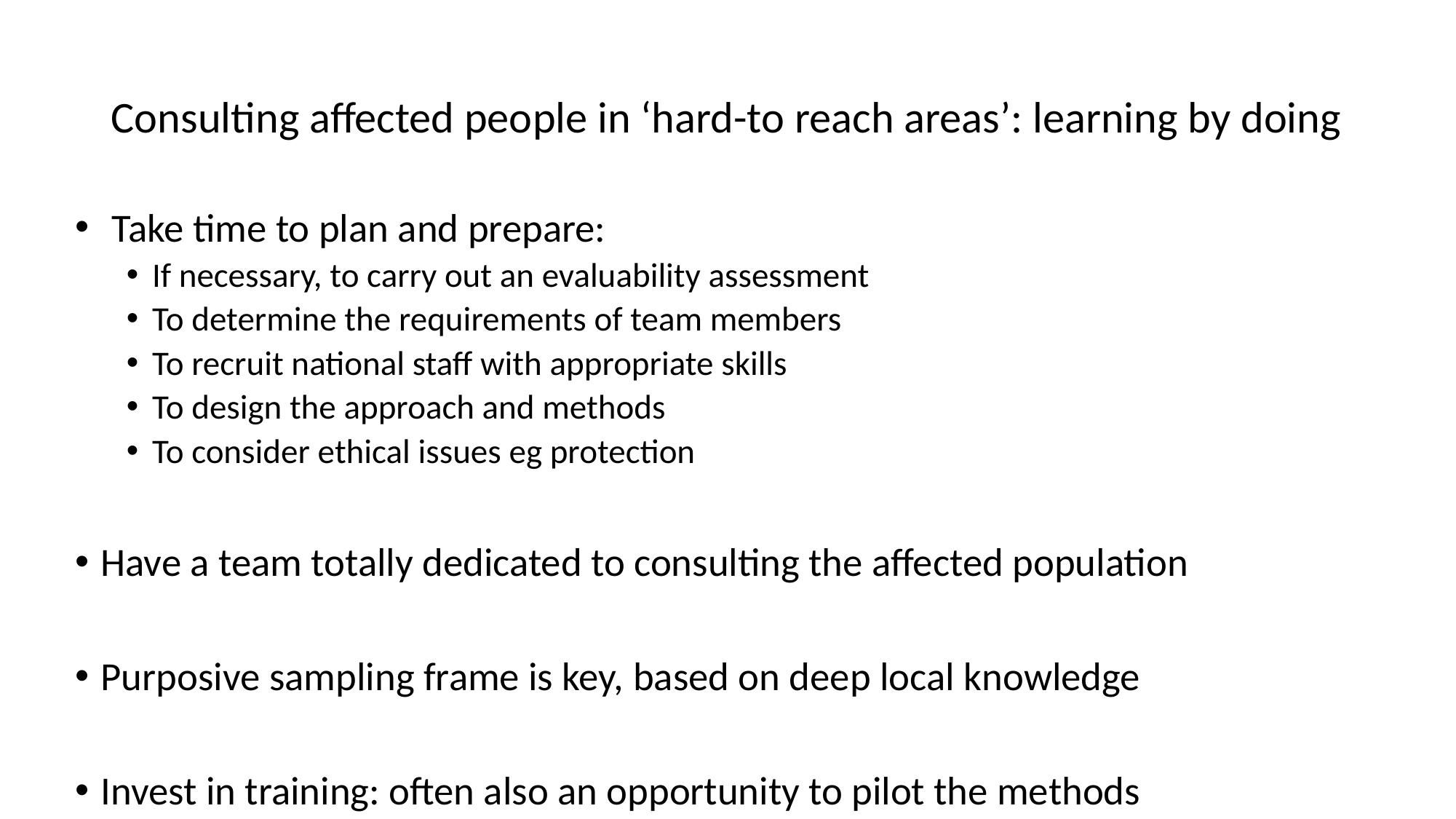

Consulting affected people in ‘hard-to reach areas’: learning by doing
 Take time to plan and prepare:
If necessary, to carry out an evaluability assessment
To determine the requirements of team members
To recruit national staff with appropriate skills
To design the approach and methods
To consider ethical issues eg protection

Have a team totally dedicated to consulting the affected population

Purposive sampling frame is key, based on deep local knowledge

Invest in training: often also an opportunity to pilot the methods